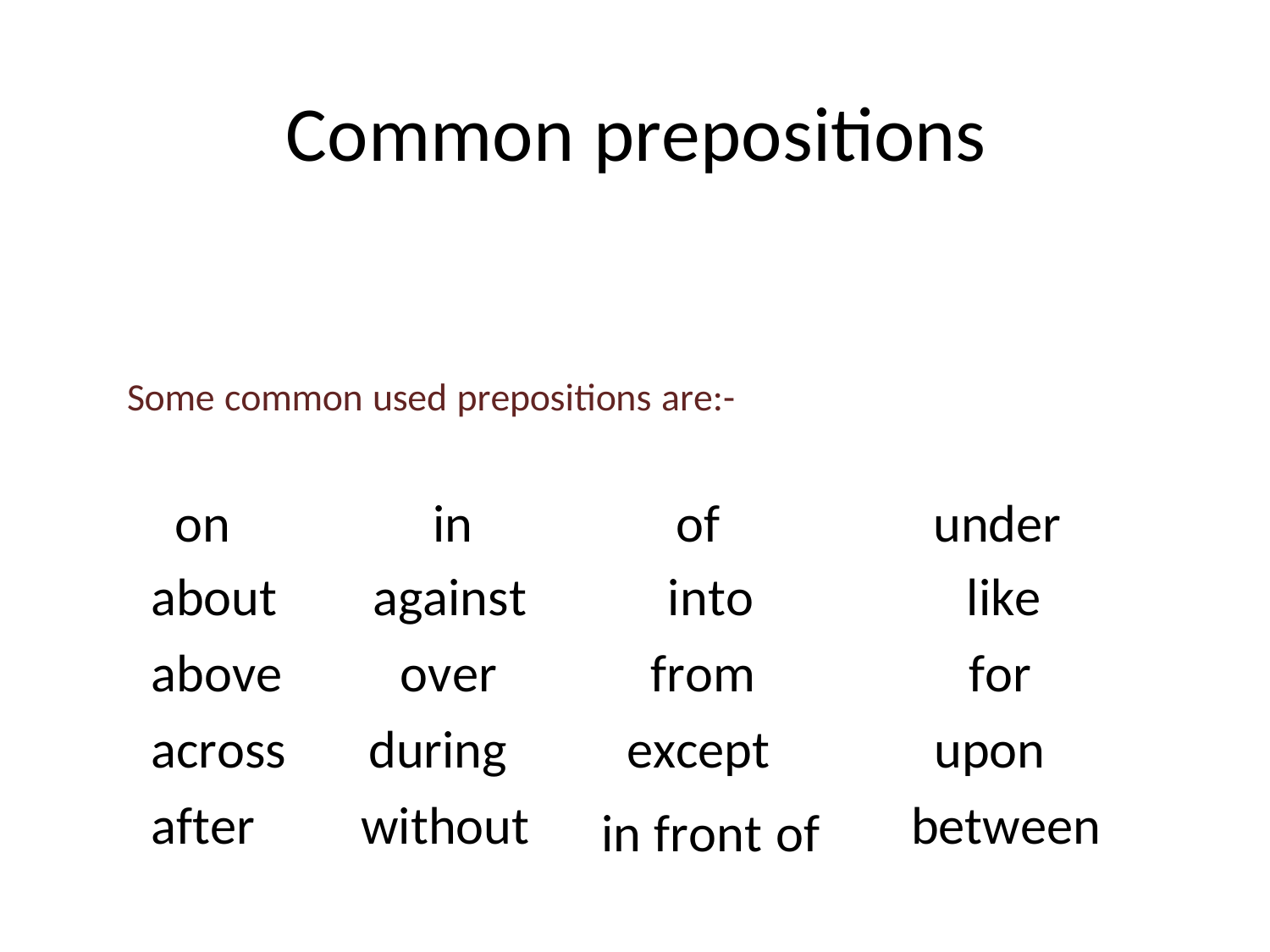

# Common prepositions
Some common used prepositions are:-
| on | in | of | under |
| --- | --- | --- | --- |
| about | against | into | like |
| above | over | from | for |
| across | during | except | upon |
| after | without | in front of | between |